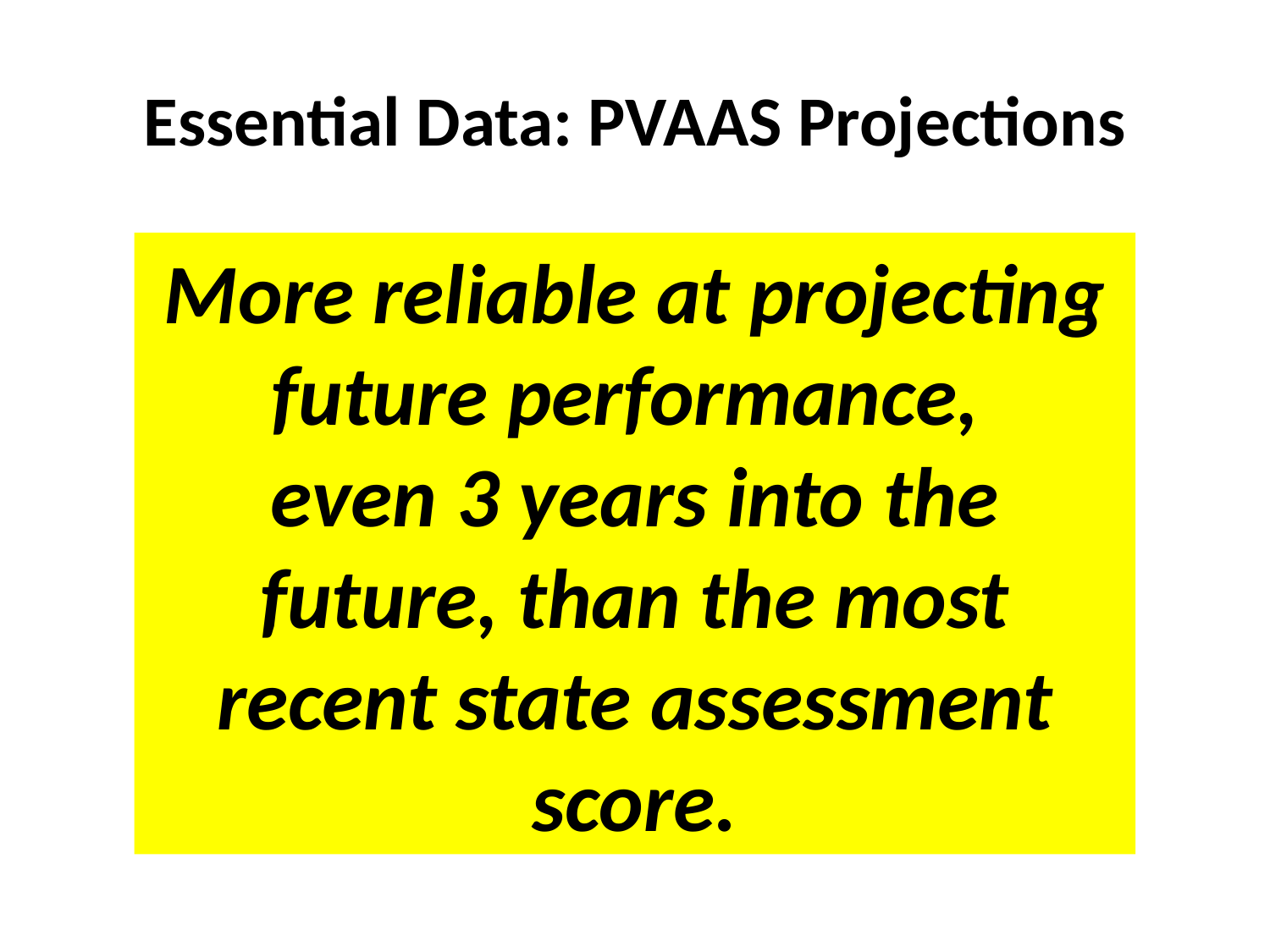

# Essential Data: PVAAS Projections
More reliable at projecting future performance,
even 3 years into the future, than the most recent state assessment score.